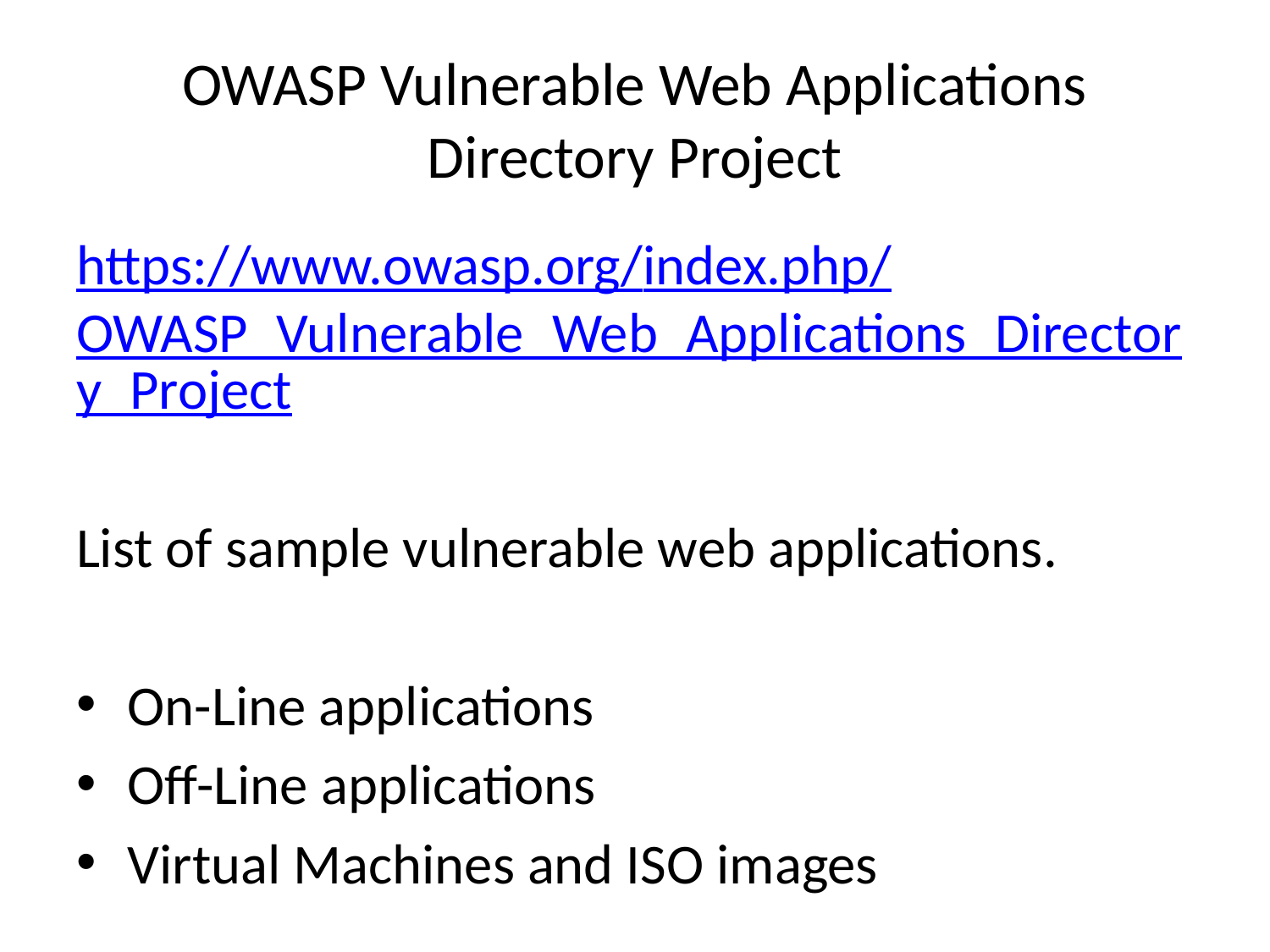

# OWASP Vulnerable Web Applications Directory Project
https://www.owasp.org/index.php/OWASP_Vulnerable_Web_Applications_Directory_Project

List of sample vulnerable web applications.

On-Line applications
Off-Line applications
Virtual Machines and ISO images